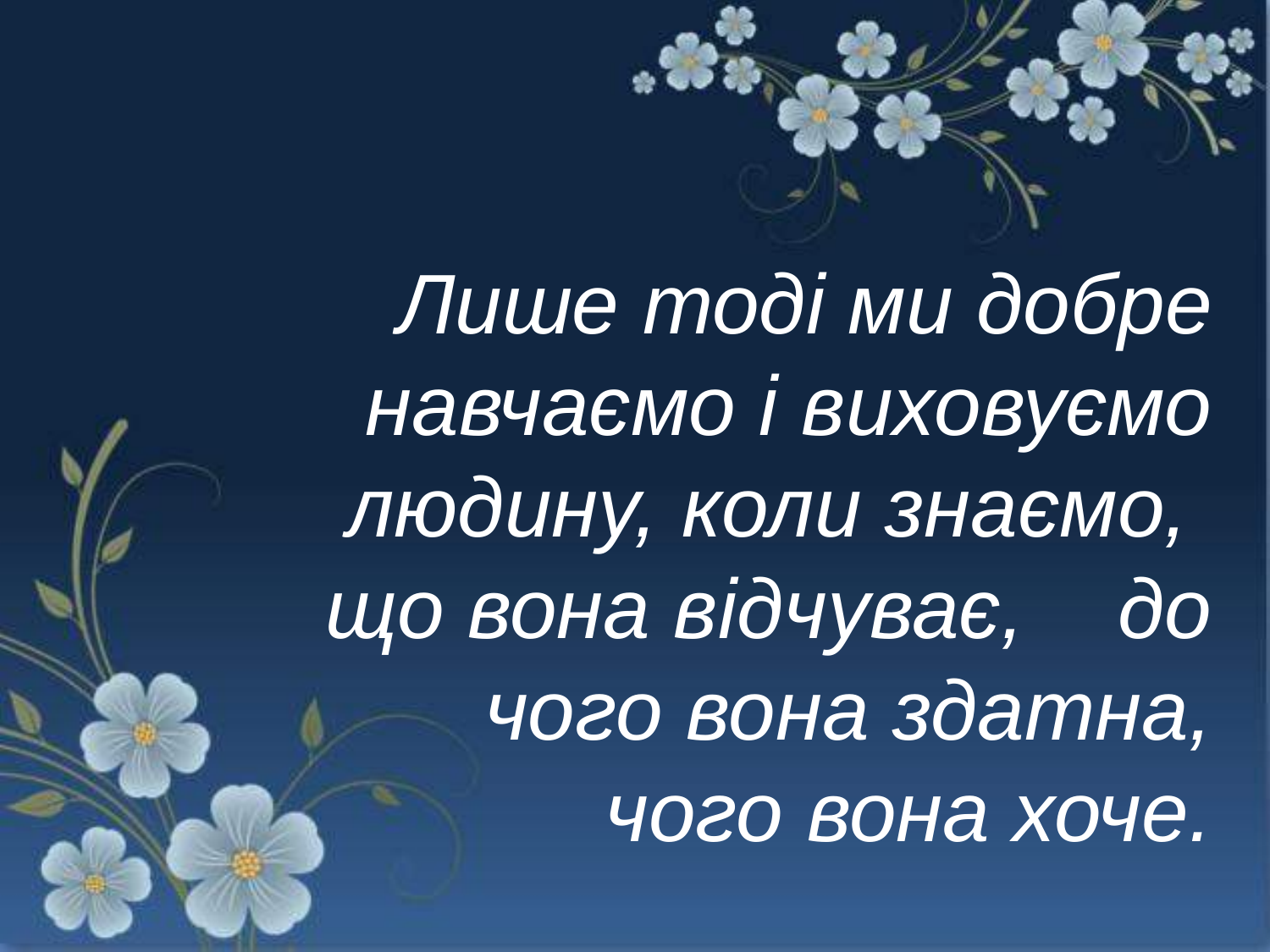

Лише тоді ми добре навчаємо і виховуємо людину, коли знаємо,  що вона відчуває,    до чого вона здатна, чого вона хоче.

                                                              Й.Г.  Песталоцці